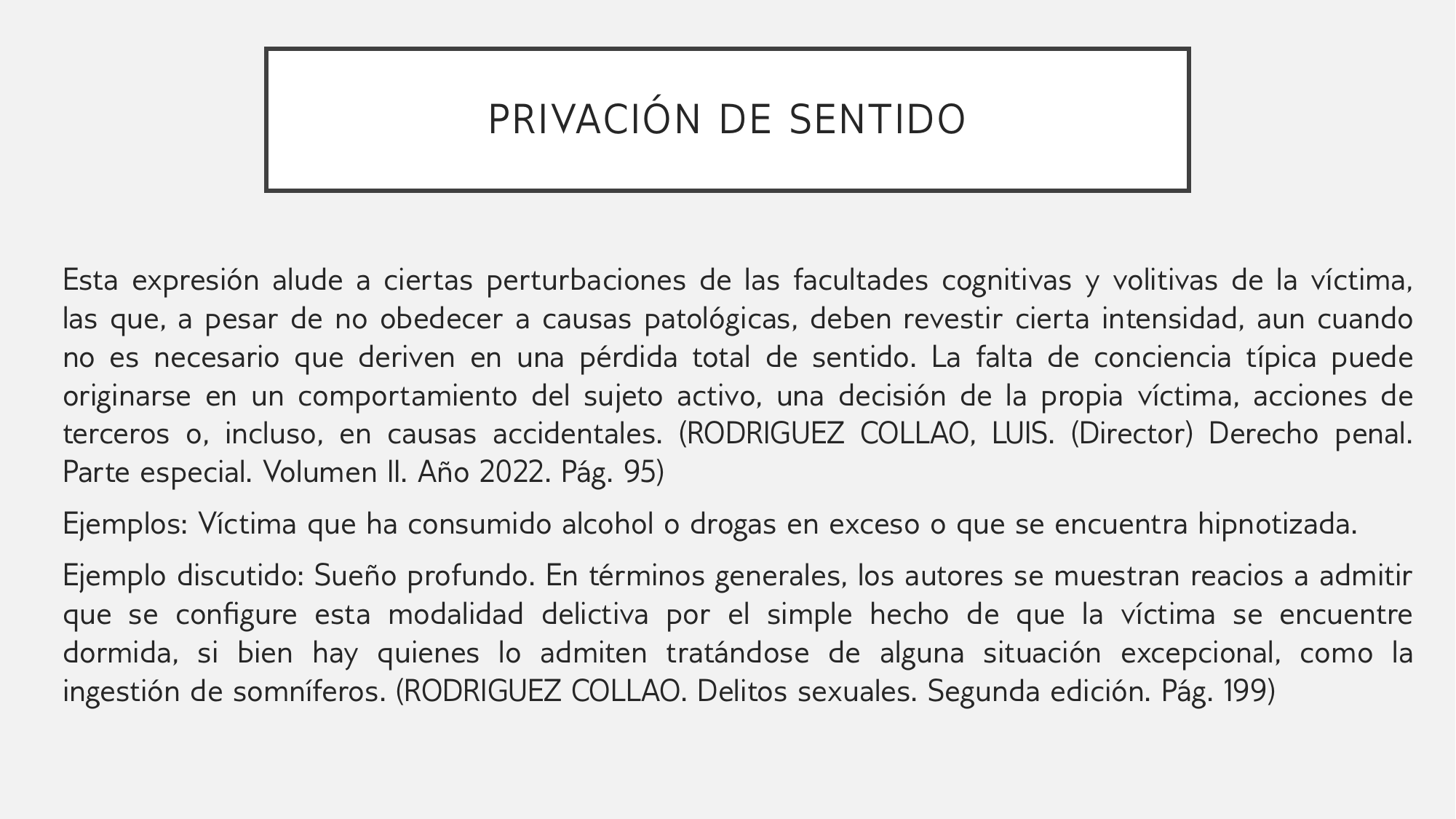

# PRIVACIÓN DE SENTIDO
Esta expresión alude a ciertas perturbaciones de las facultades cognitivas y volitivas de la víctima, las que, a pesar de no obedecer a causas patológicas, deben revestir cierta intensidad, aun cuando no es necesario que deriven en una pérdida total de sentido. La falta de conciencia típica puede originarse en un comportamiento del sujeto activo, una decisión de la propia víctima, acciones de terceros o, incluso, en causas accidentales. (RODRIGUEZ COLLAO, LUIS. (Director) Derecho penal. Parte especial. Volumen II. Año 2022. Pág. 95)
Ejemplos: Víctima que ha consumido alcohol o drogas en exceso o que se encuentra hipnotizada.
Ejemplo discutido: Sueño profundo. En términos generales, los autores se muestran reacios a admitir que se configure esta modalidad delictiva por el simple hecho de que la víctima se encuentre dormida, si bien hay quienes lo admiten tratándose de alguna situación excepcional, como la ingestión de somníferos. (RODRIGUEZ COLLAO. Delitos sexuales. Segunda edición. Pág. 199)